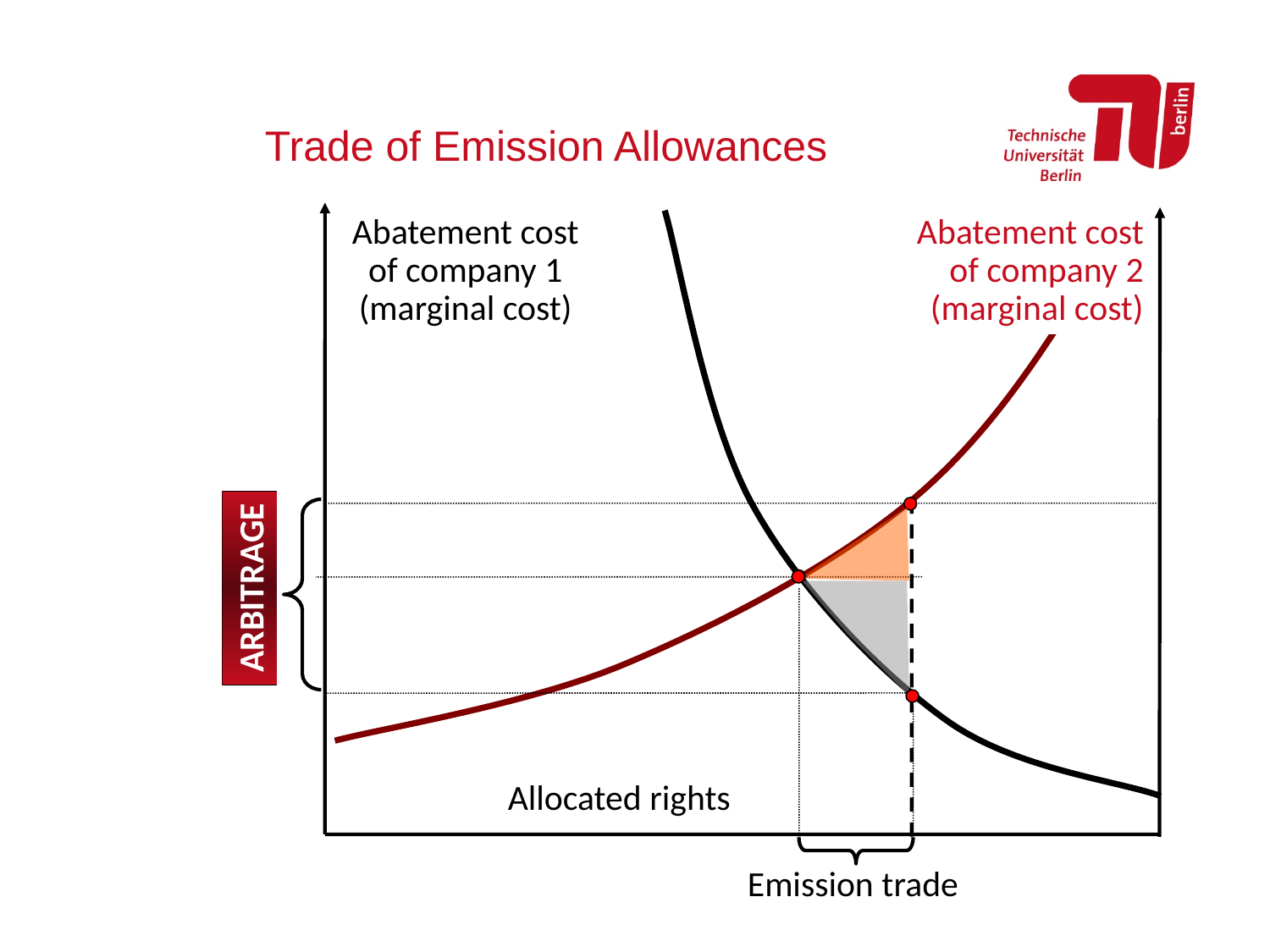

# Trade of Emission Allowances

Abatement cost of company 1 (marginal cost)

Abatement cost of company 2 (marginal cost)

Emission trade
ARBITRAGE

Allocated rights